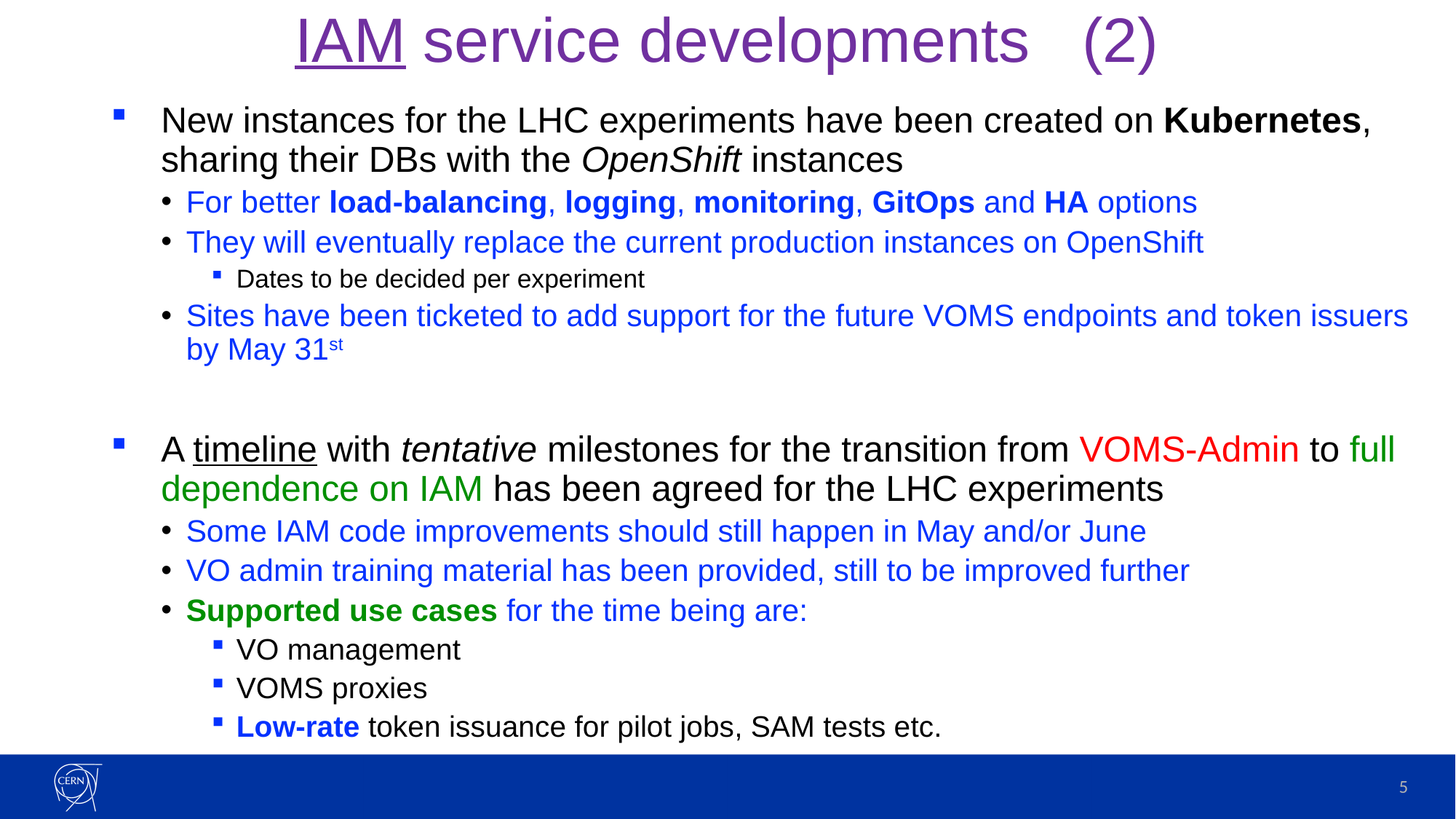

# IAM service developments   (2)
New instances for the LHC experiments have been created on Kubernetes, sharing their DBs with the OpenShift instances
For better load-balancing, logging, monitoring, GitOps and HA options
They will eventually replace the current production instances on OpenShift
Dates to be decided per experiment
Sites have been ticketed to add support for the future VOMS endpoints and token issuers by May 31st

A timeline with tentative milestones for the transition from VOMS-Admin to full dependence on IAM has been agreed for the LHC experiments
Some IAM code improvements should still happen in May and/or June
VO admin training material has been provided, still to be improved further
Supported use cases for the time being are:
VO management
VOMS proxies
Low-rate token issuance for pilot jobs, SAM tests etc.
5